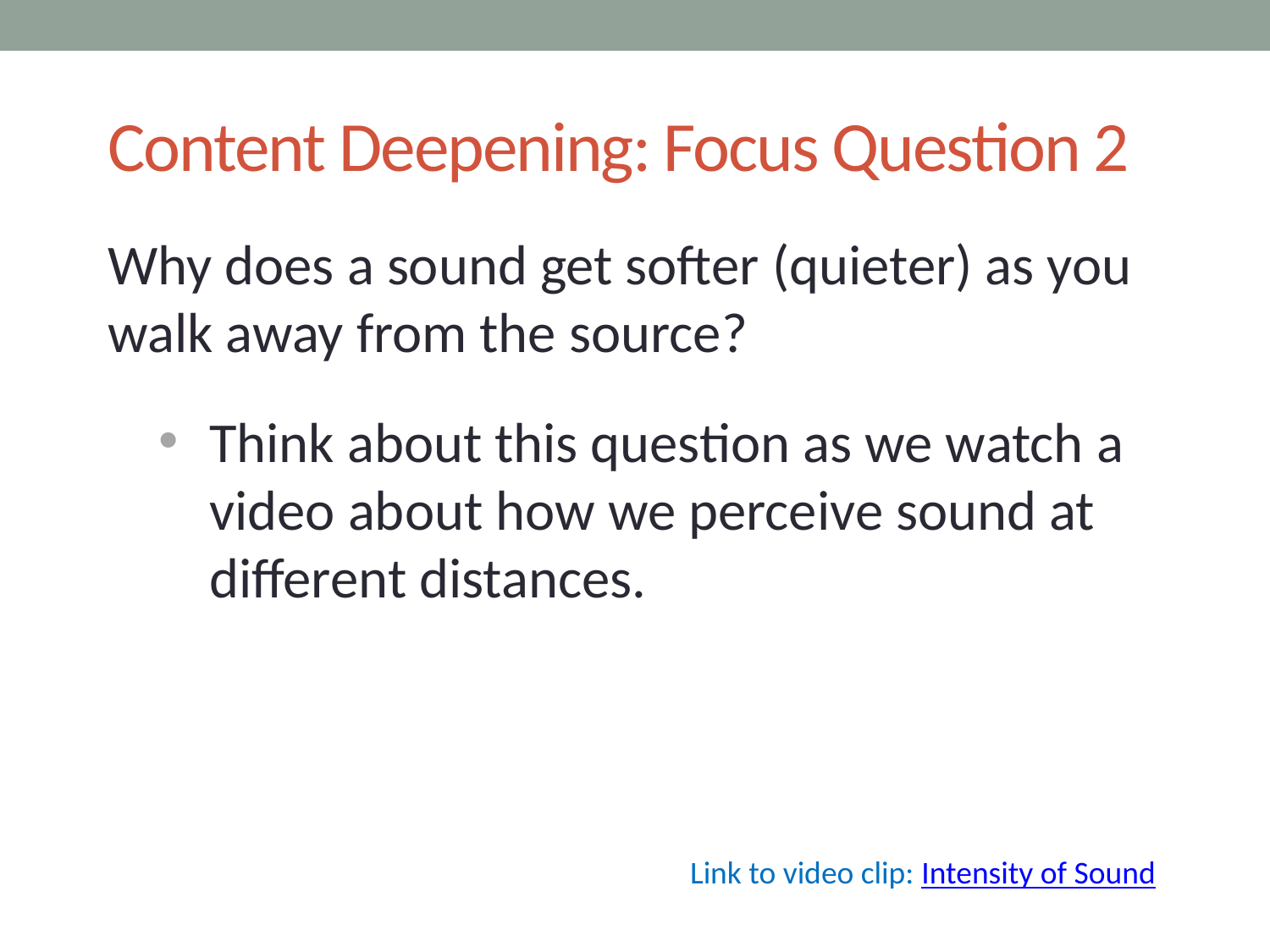

# Content Deepening: Focus Question 2
Why does a sound get softer (quieter) as you walk away from the source?
Think about this question as we watch a video about how we perceive sound at different distances.
Link to video clip: Intensity of Sound